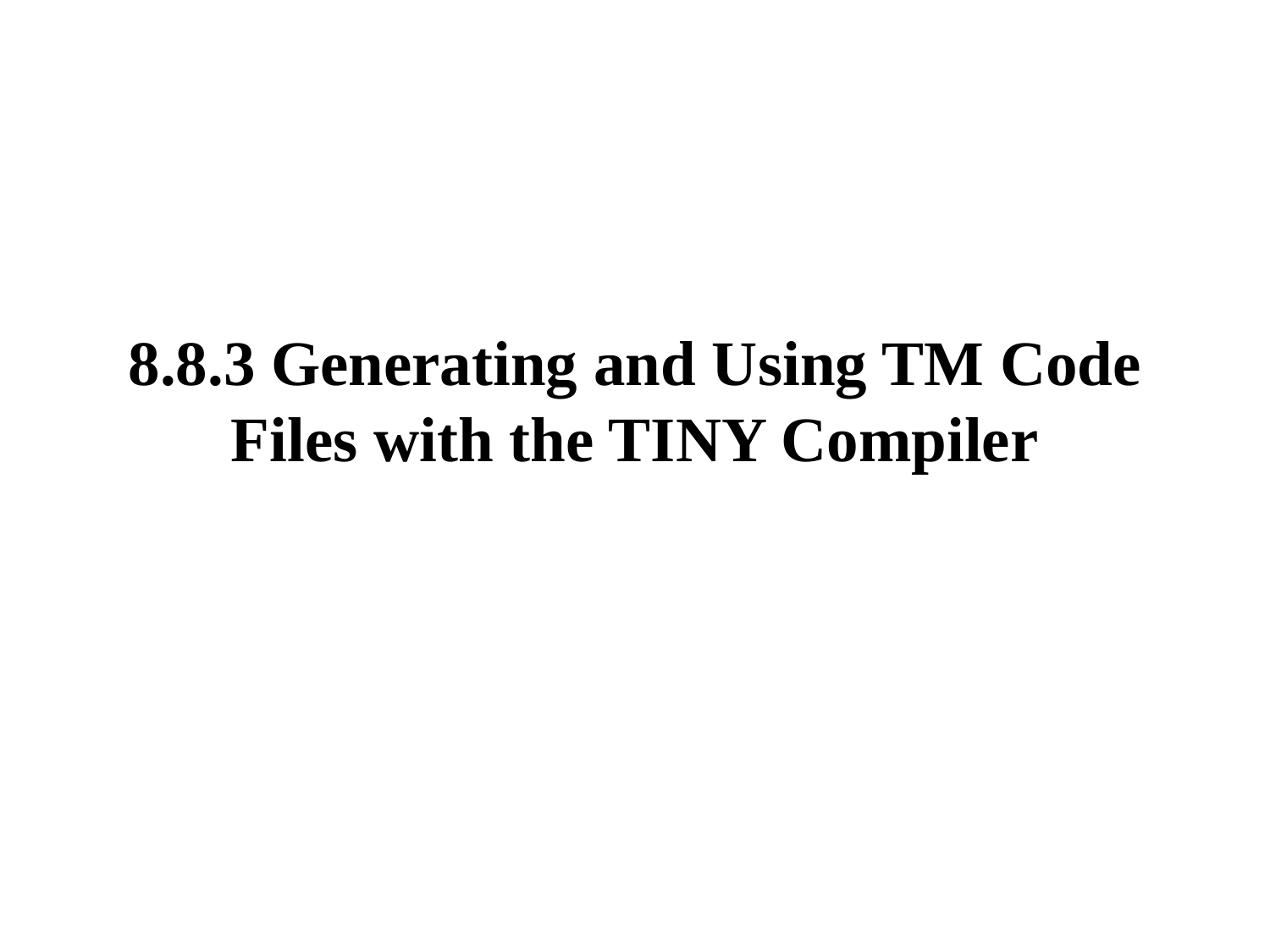

# 8.8.3 Generating and Using TM Code Files with the TINY Compiler